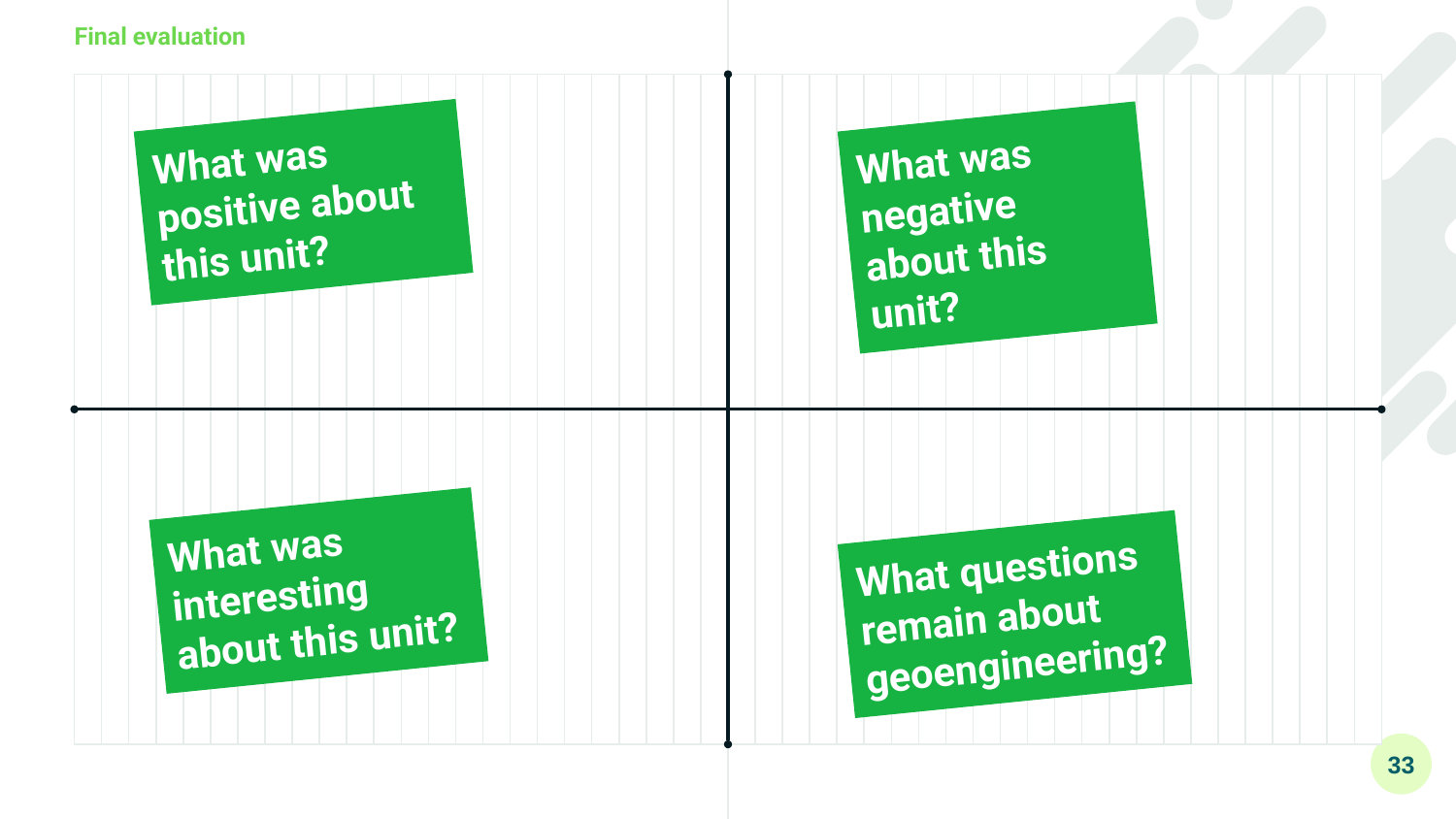

# Final evaluation

What was positive about this unit?
What was negative about this unit?
What was interesting about this unit?
What questions remain about geoengineering?
33